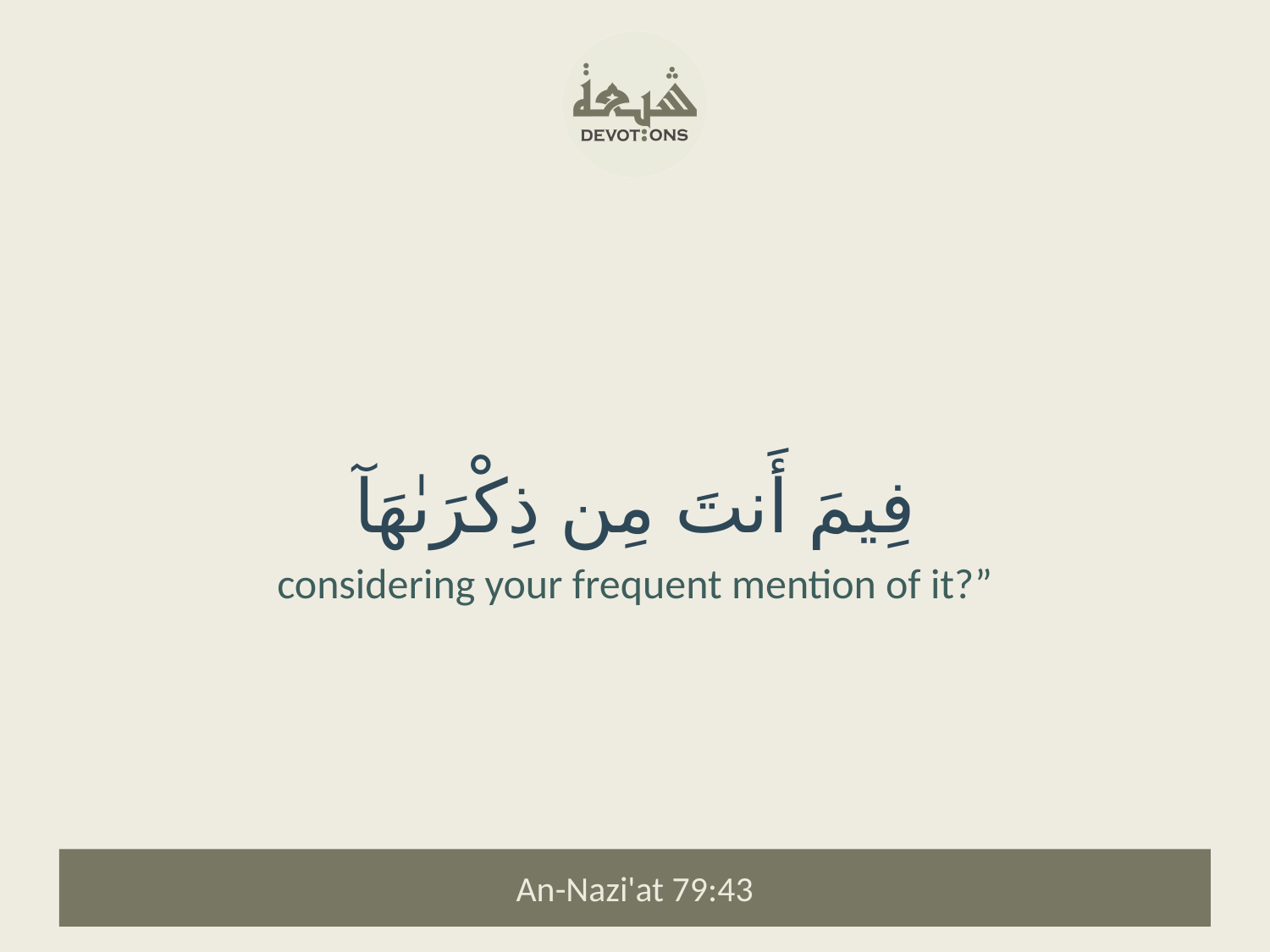

فِيمَ أَنتَ مِن ذِكْرَىٰهَآ
considering your frequent mention of it?”
An-Nazi'at 79:43